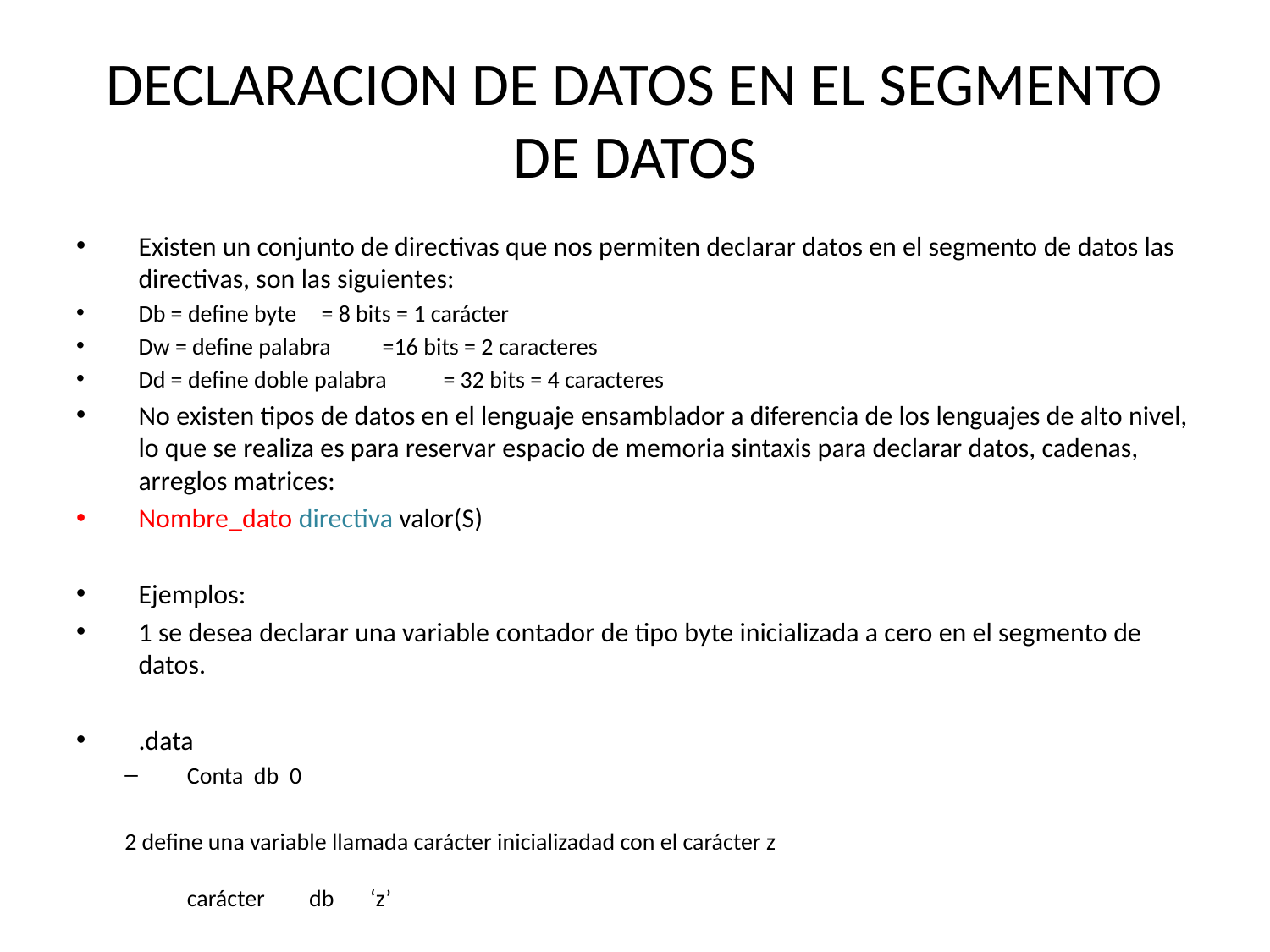

# DECLARACION DE DATOS EN EL SEGMENTO DE DATOS
Existen un conjunto de directivas que nos permiten declarar datos en el segmento de datos las directivas, son las siguientes:
Db = define byte	= 8 bits = 1 carácter
Dw = define palabra		=16 bits = 2 caracteres
Dd = define doble palabra	= 32 bits = 4 caracteres
No existen tipos de datos en el lenguaje ensamblador a diferencia de los lenguajes de alto nivel, lo que se realiza es para reservar espacio de memoria sintaxis para declarar datos, cadenas, arreglos matrices:
Nombre_dato directiva valor(S)

Ejemplos:
1 se desea declarar una variable contador de tipo byte inicializada a cero en el segmento de datos.

.data
Conta  db  0

2 define una variable llamada carácter inicializadad con el carácter z
carácter	db	‘z’